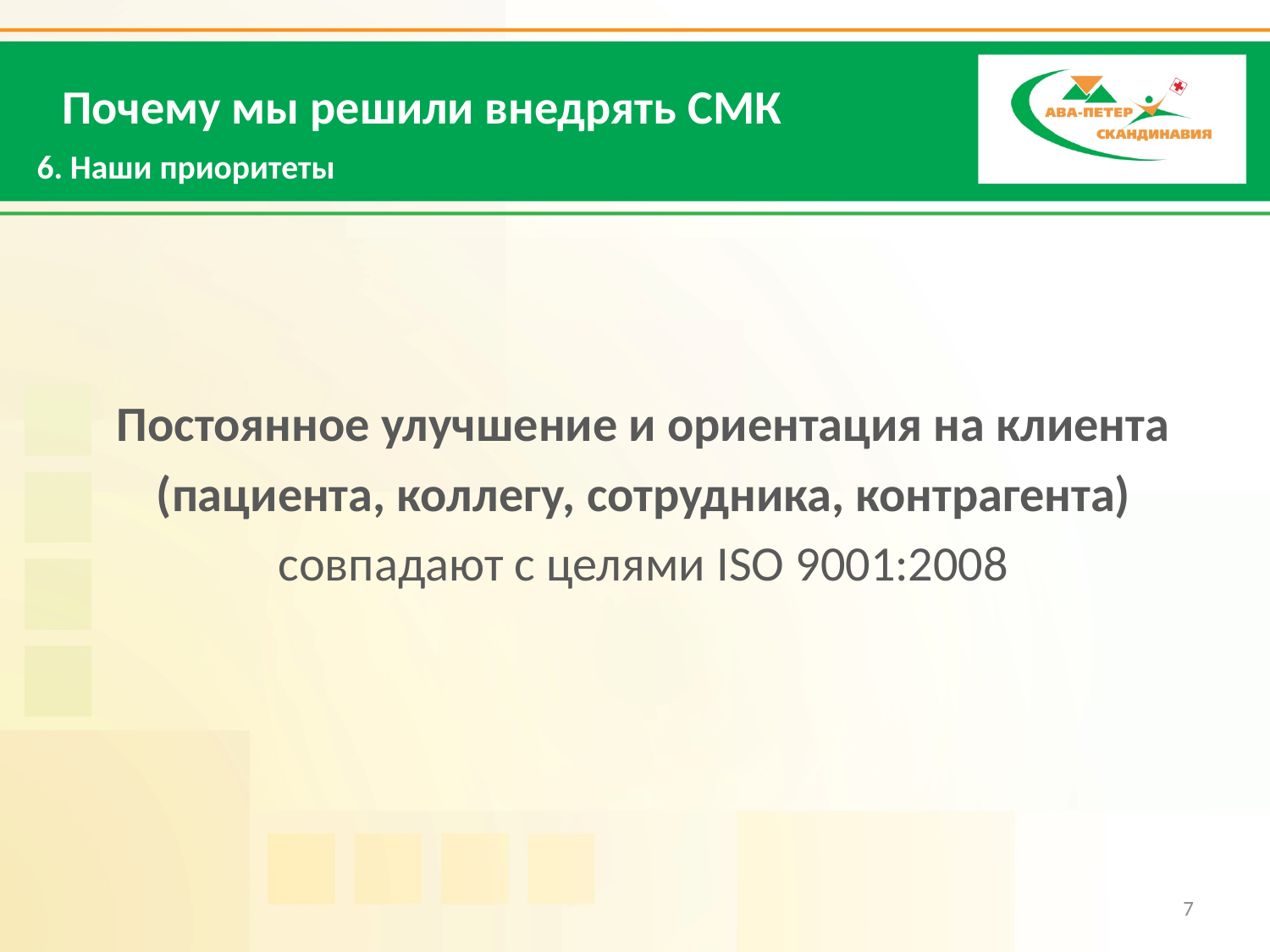

Почему мы решили внедрять СМК
6. Наши приоритеты

     Постоянное улучшение и ориентация на клиента
     (пациента, коллегу, сотрудника, контрагента)
     совпадают с целями ISO 9001:2008
7